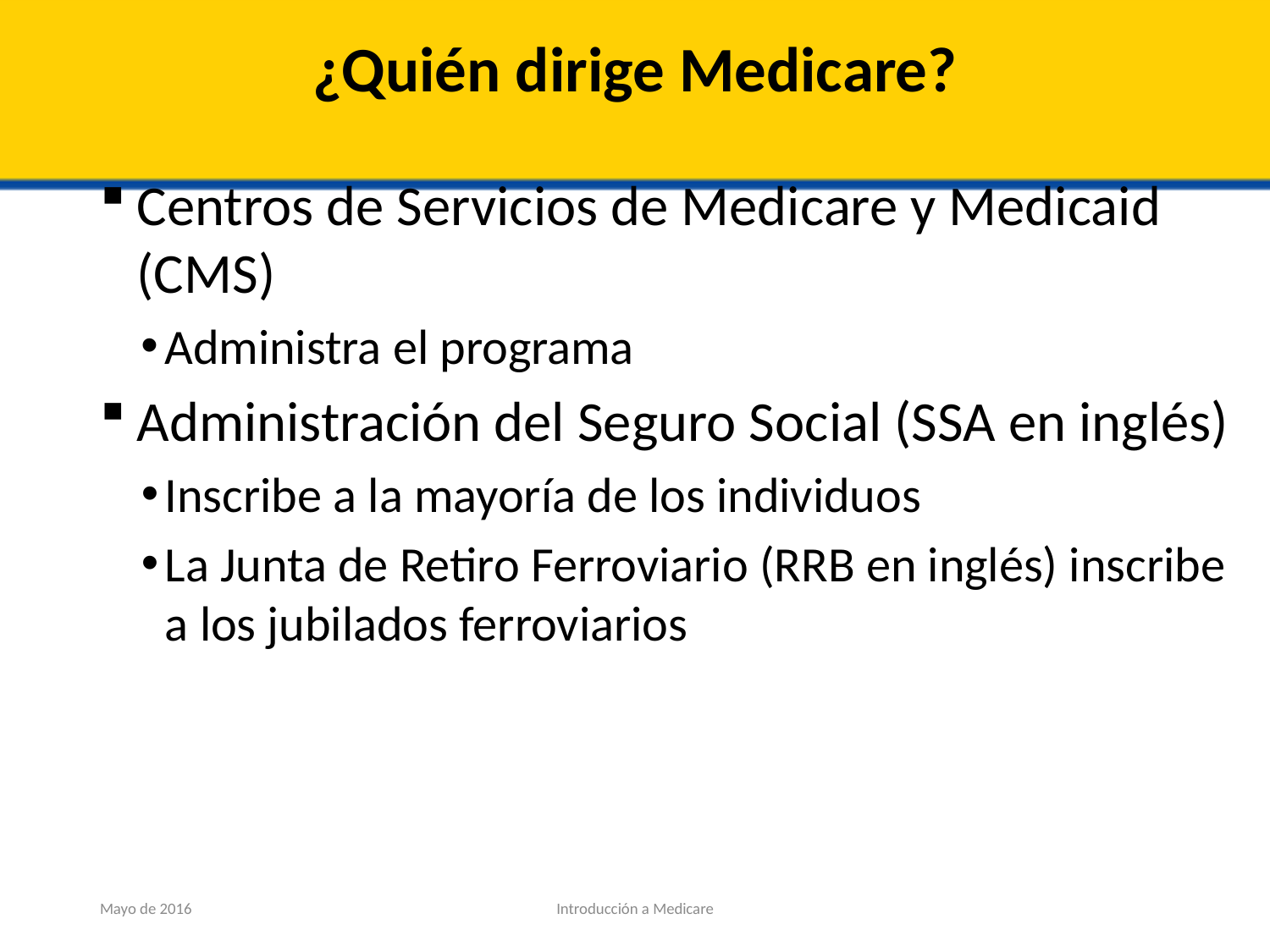

# ¿Quién dirige Medicare?
Centros de Servicios de Medicare y Medicaid (CMS)
Administra el programa
Administración del Seguro Social (SSA en inglés)
Inscribe a la mayoría de los individuos
La Junta de Retiro Ferroviario (RRB en inglés) inscribe a los jubilados ferroviarios

Mayo de 2016
Introducción a Medicare